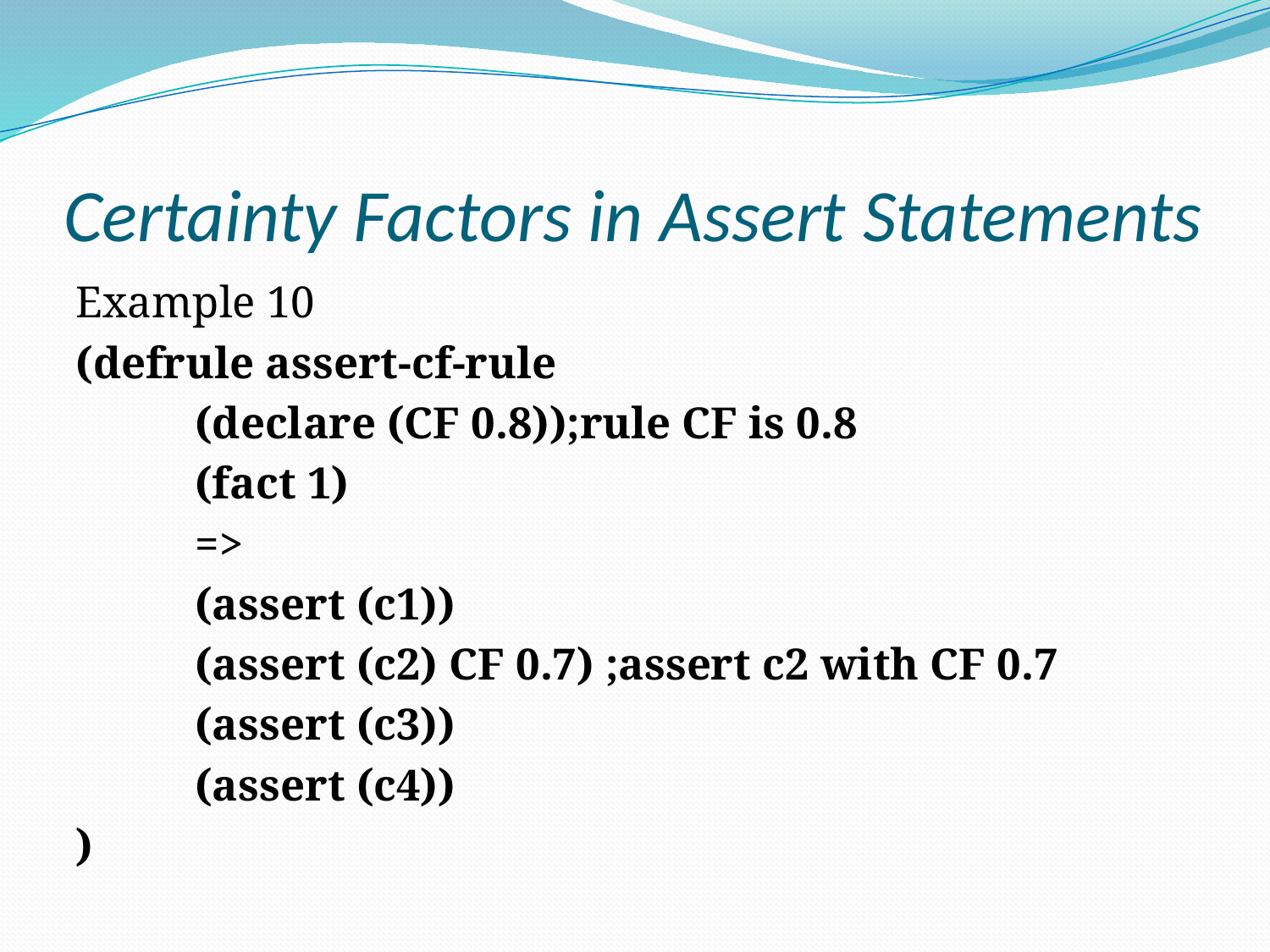

# Certainty Factors in Assert Statements
Example 10
(defrule assert-cf-rule
	(declare (CF 0.8));rule CF is 0.8
	(fact 1)
	=>
	(assert (c1))
	(assert (c2) CF 0.7) ;assert c2 with CF 0.7
	(assert (c3))
	(assert (c4))
)